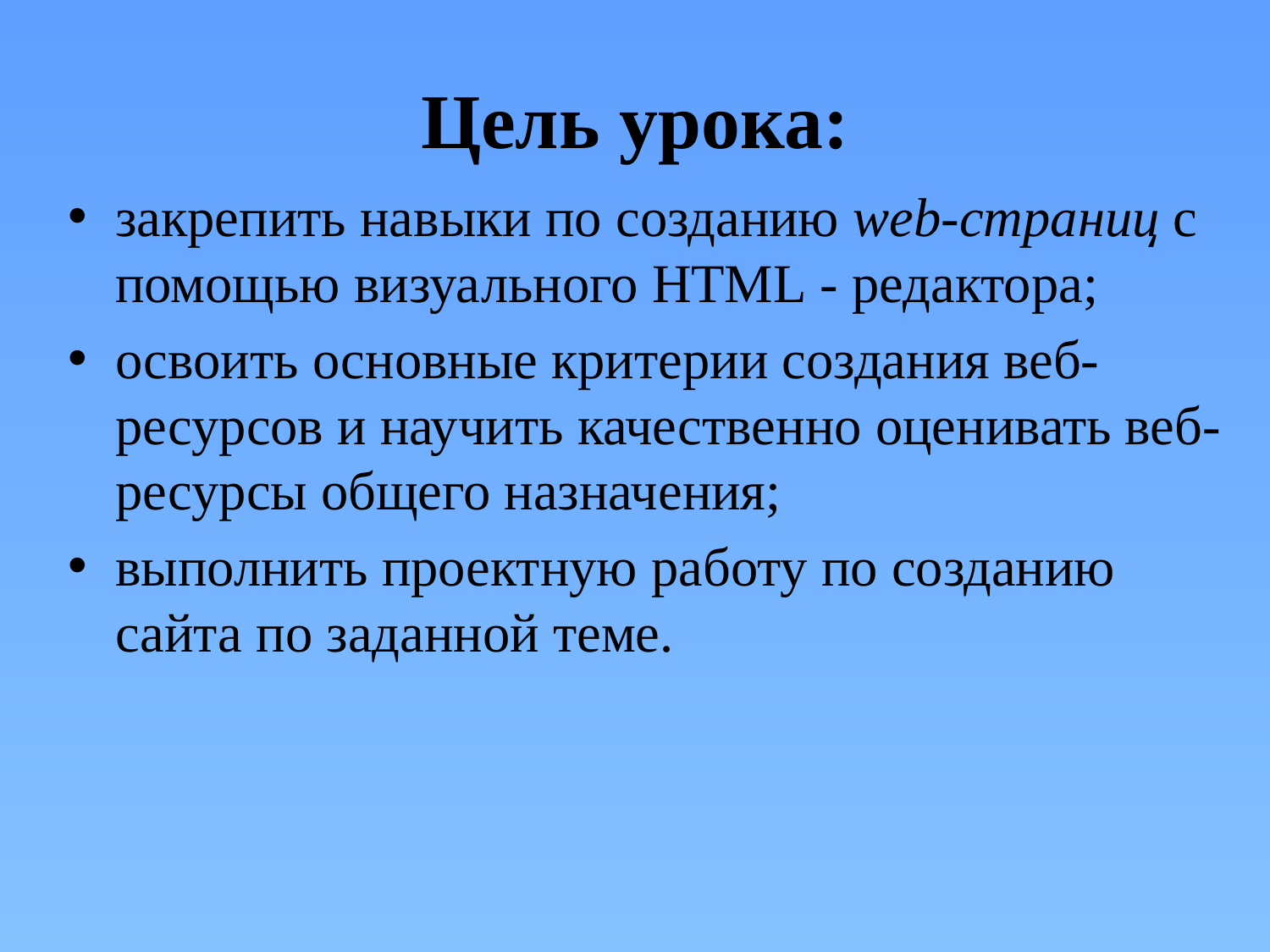

# Цель урока:
закрепить навыки по созданию web-страниц с помощью визуального HTML - редактора;
освоить основные критерии создания веб-ресурсов и научить качественно оценивать веб-ресурсы общего назначения;
выполнить проектную работу по созданию сайта по заданной теме.